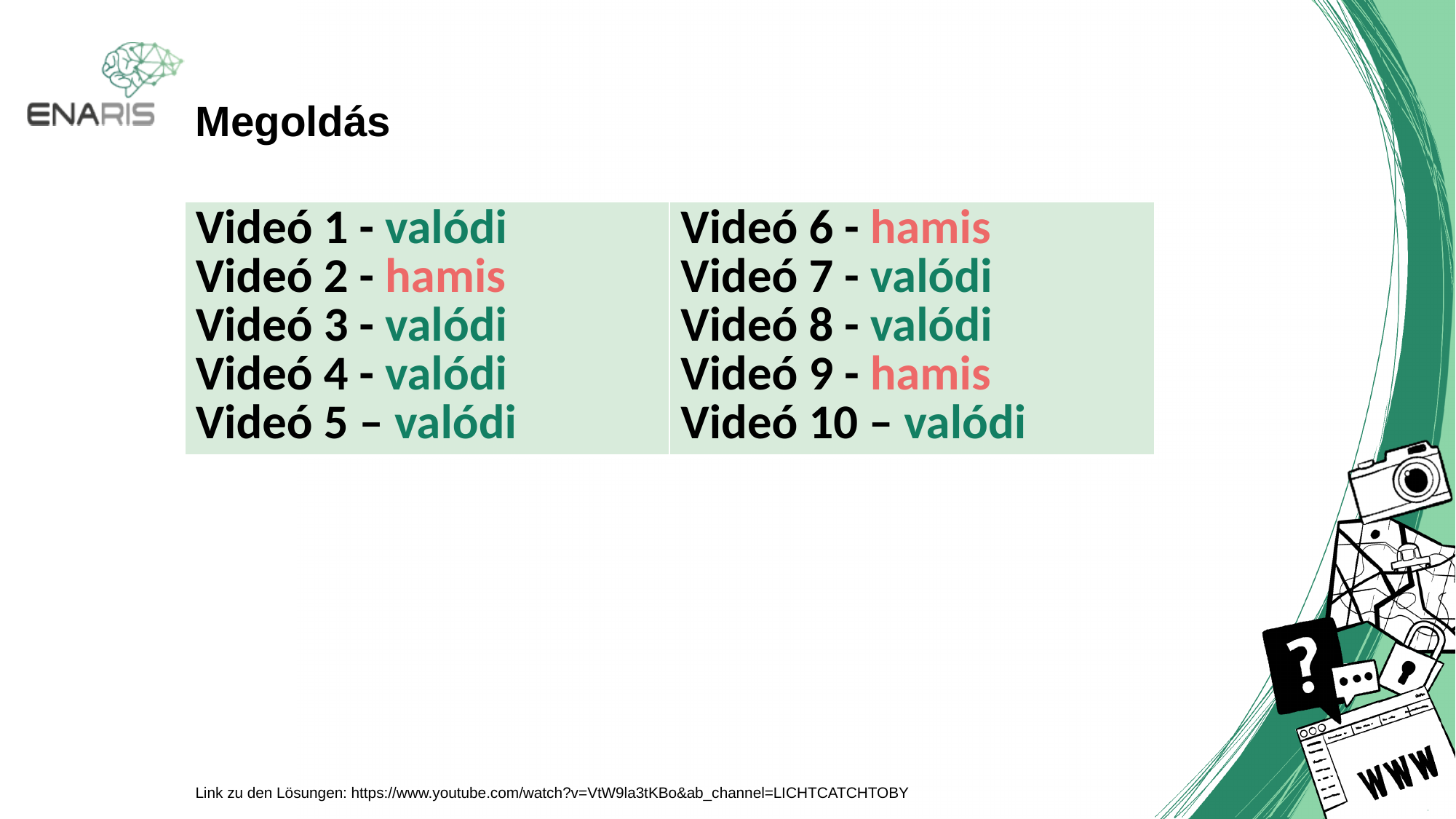

# Megoldás
| Videó 1 - valódi Videó 2 - hamis Videó 3 - valódi Videó 4 - valódi Videó 5 – valódi | Videó 6 - hamis Videó 7 - valódi Videó 8 - valódi Videó 9 - hamis Videó 10 – valódi |
| --- | --- |
Link zu den Lösungen: https://www.youtube.com/watch?v=VtW9la3tKBo&ab_channel=LICHTCATCHTOBY